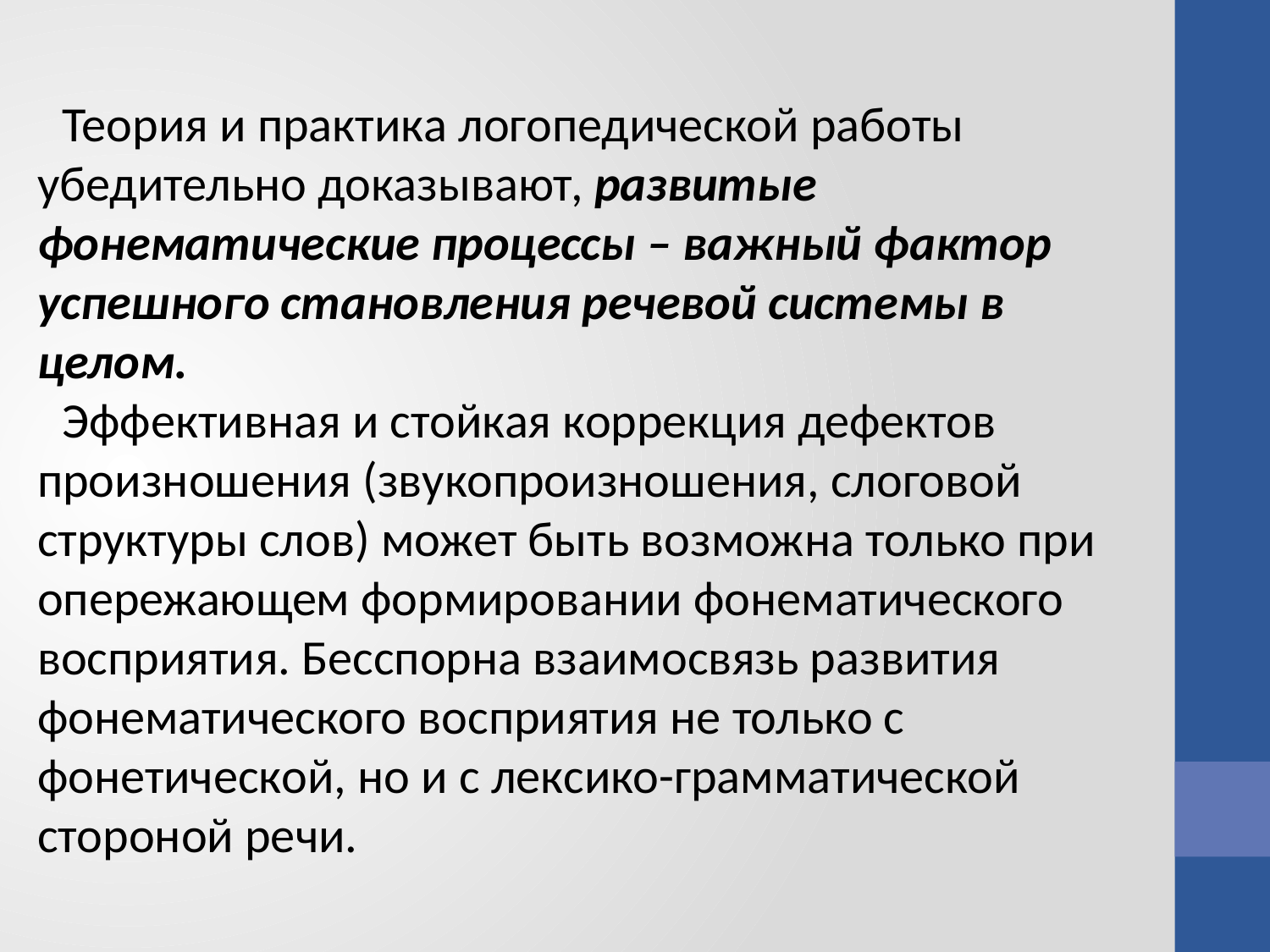

Теория и практика логопедической работы убедительно доказывают, развитые фонематические процессы – важный фактор успешного становления речевой системы в целом.
Эффективная и стойкая коррекция дефектов произношения (звукопроизношения, слоговой структуры слов) может быть возможна только при опережающем формировании фонематического восприятия. Бесспорна взаимосвязь развития фонематического восприятия не только с фонетической, но и с лексико-грамматической стороной речи.